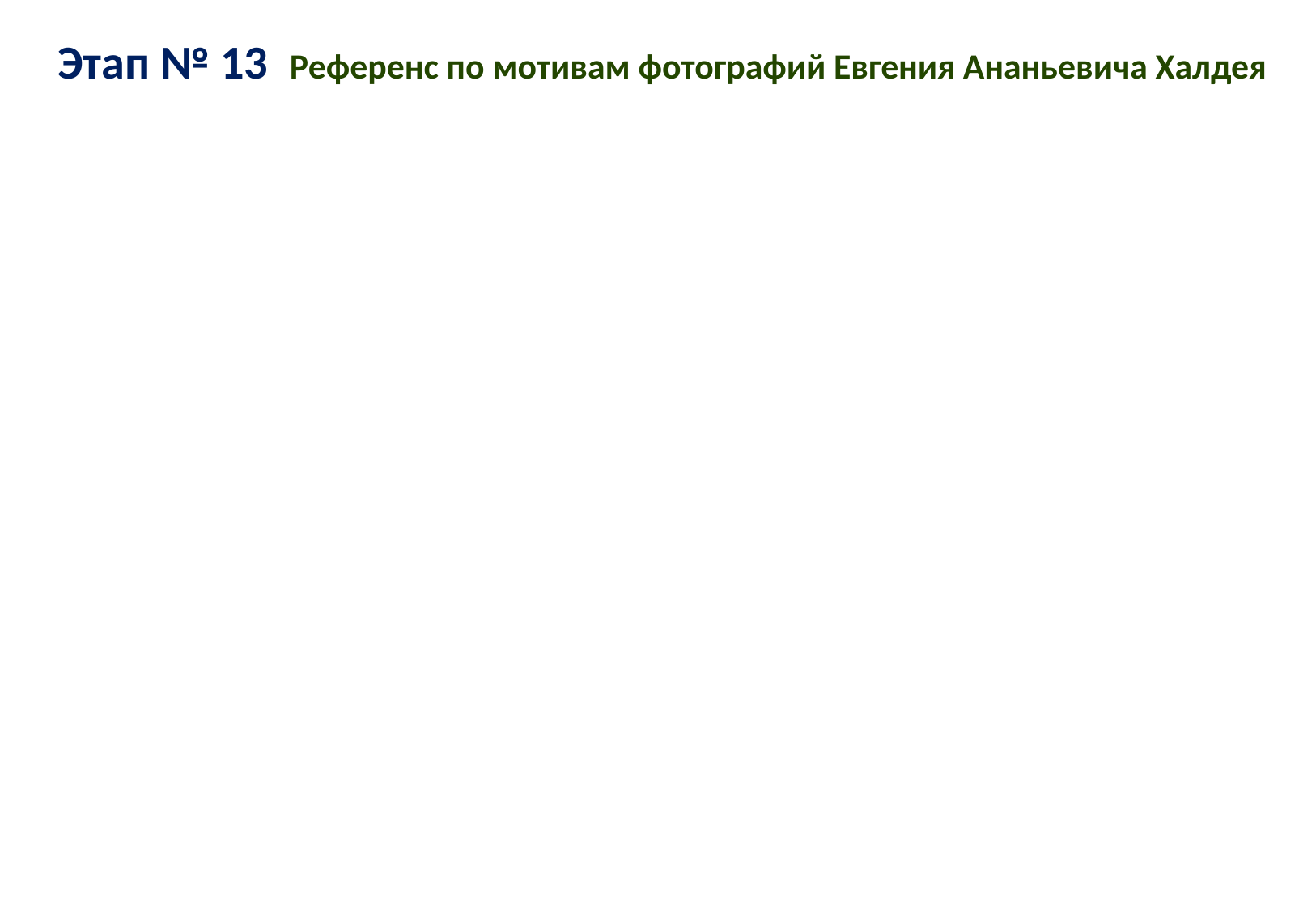

# Этап № 13  Референс по мотивам фотографий Евгения Ананьевича Халдея